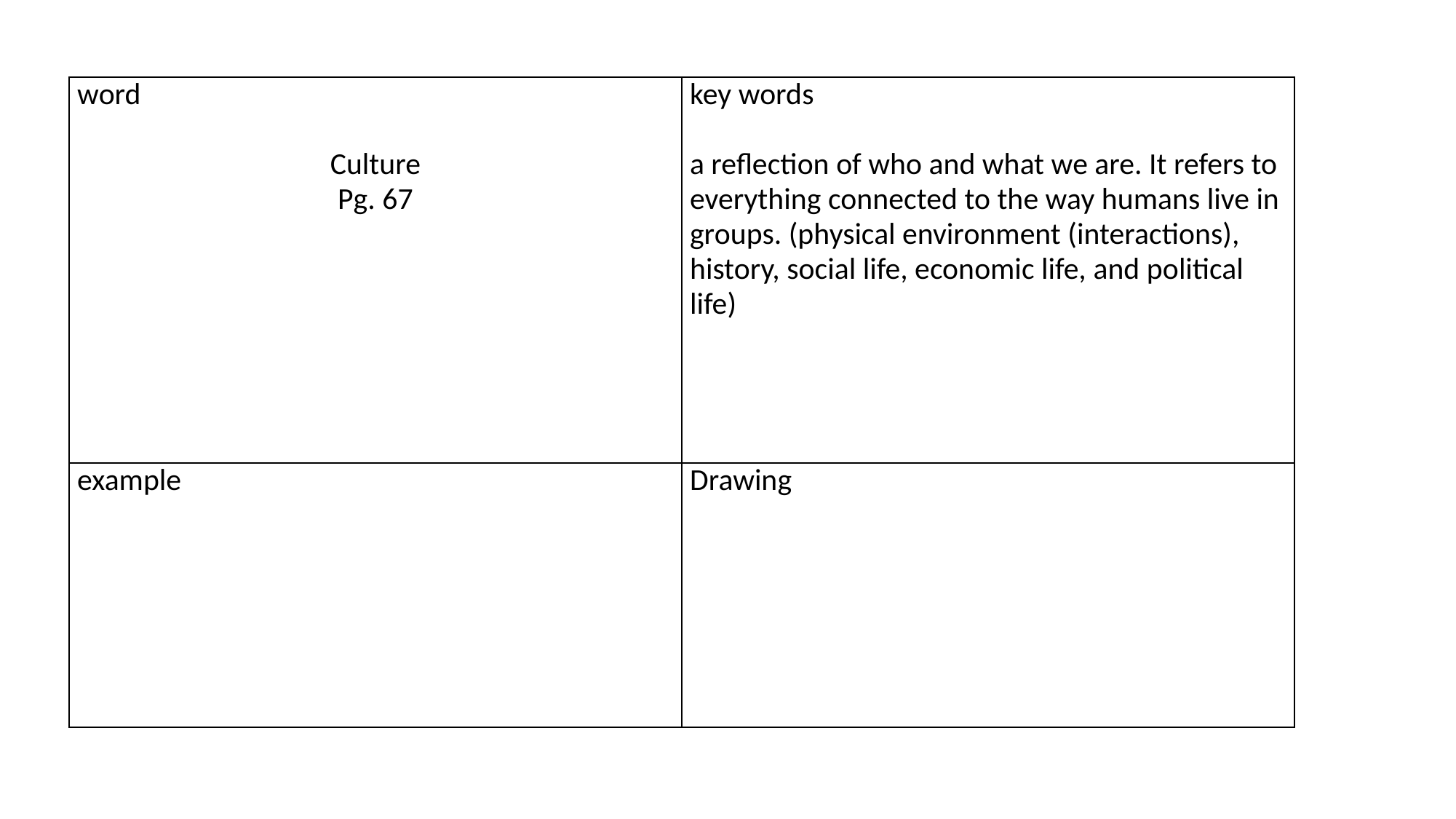

| word   Culture Pg. 67 | key words   a reflection of who and what we are. It refers to everything connected to the way humans live in groups. (physical environment (interactions), history, social life, economic life, and political life) |
| --- | --- |
| example | Drawing |